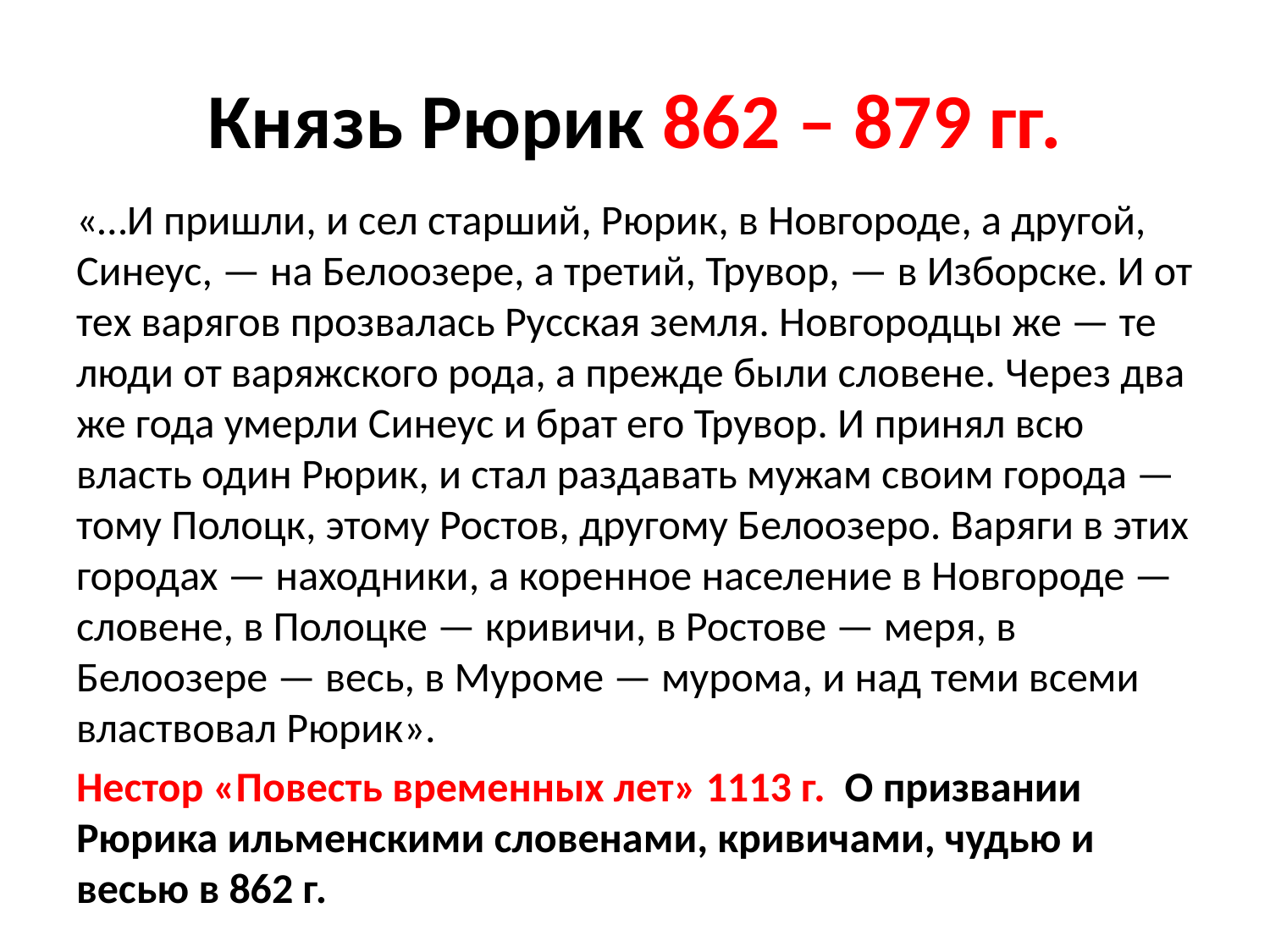

# Князь Рюрик 862 – 879 гг.
«…И пришли, и сел старший, Рюрик, в Новгороде, а другой, Синеус, — на Белоозере, а третий, Трувор, — в Изборске. И от тех варягов прозвалась Русская земля. Новгородцы же — те люди от варяжского рода, а прежде были словене. Через два же года умерли Синеус и брат его Трувор. И принял всю власть один Рюрик, и стал раздавать мужам своим города — тому Полоцк, этому Ростов, другому Белоозеро. Варяги в этих городах — находники, а коренное население в Новгороде — словене, в Полоцке — кривичи, в Ростове — меря, в Белоозере — весь, в Муроме — мурома, и над теми всеми властвовал Рюрик».
Нестор «Повесть временных лет» 1113 г.  О призвании Рюрика ильменскими словенами, кривичами, чудью и весью в 862 г.